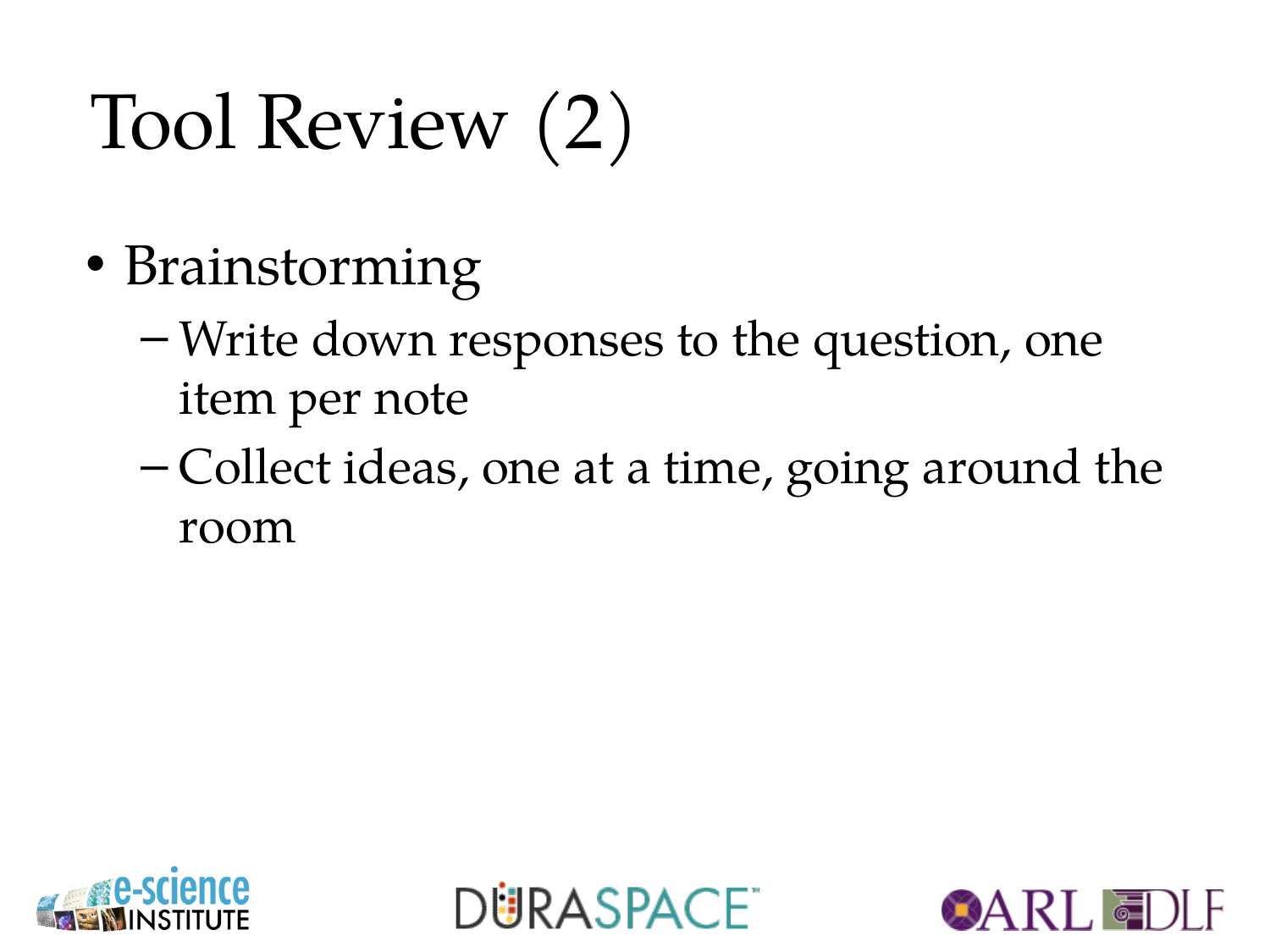

# Tool Review (2)
Brainstorming
Write down responses to the question, one item per note
Collect ideas, one at a time, going around the room